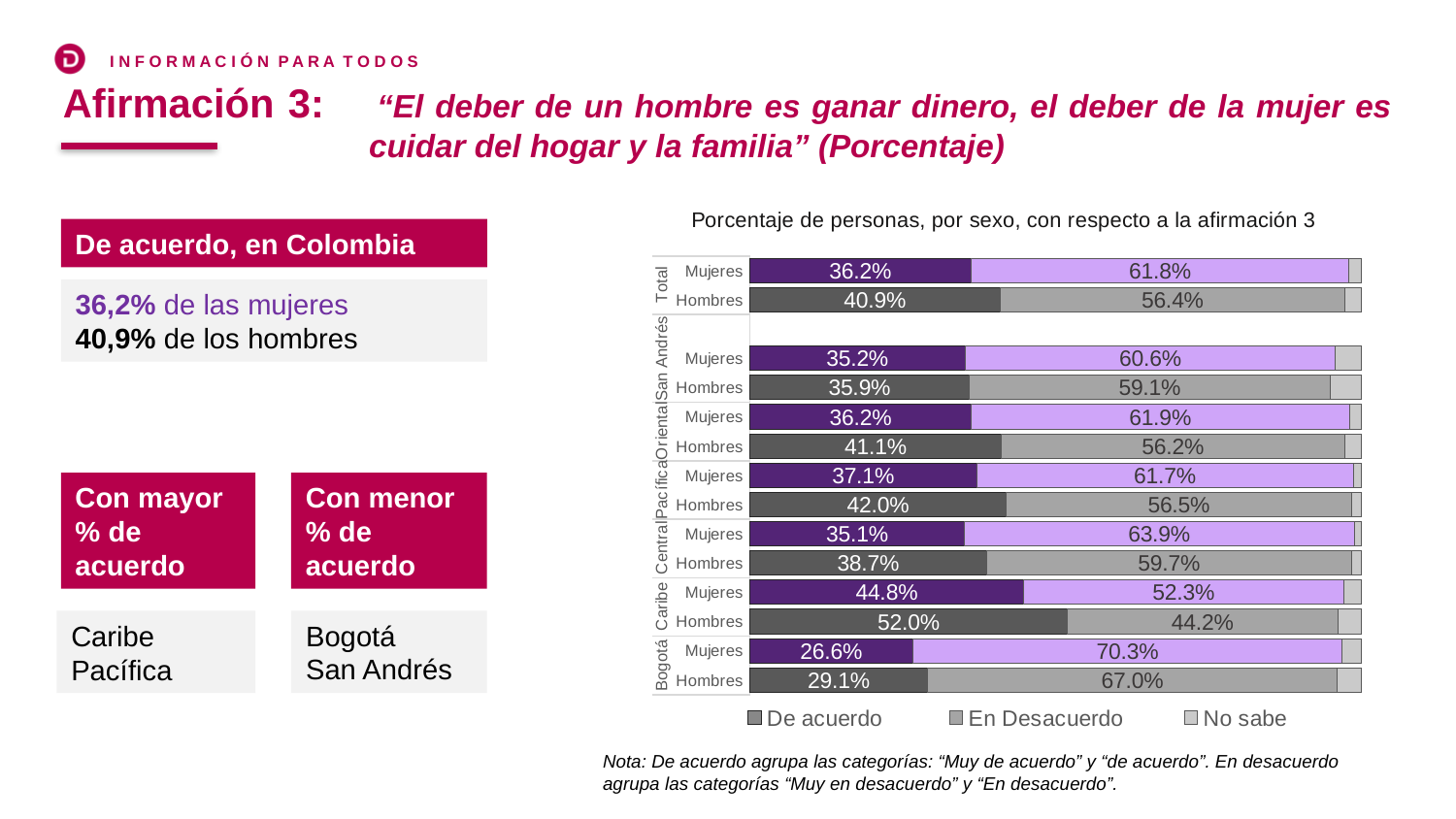

Afirmación 3: 	“El deber de un hombre es ganar dinero, el deber de la mujer es cuidar del hogar y la familia” (Porcentaje)

### Chart: Porcentaje de personas, por sexo, con respecto a la afirmación 3

| Category | De acuerdo  | En Desacuerdo | No sabe |
|---|---|---|---|
| Hombres | 0.2906491907271056 | 0.6701953114735499 | 0.039155497799344435 |
| Mujeres | 0.26599954188679664 | 0.703407033132159 | 0.030593424981044316 |
| Hombres | 0.5196193710182521 | 0.44216347903591896 | 0.0382171499458289 |
| Mujeres | 0.44812394418419543 | 0.5230764334321659 | 0.028799645994105363 |
| Hombres | 0.38699330114332553 | 0.597400818581205 | 0.015605874180723994 |
| Mujeres | 0.3505977764489413 | 0.6386015315917288 | 0.0108 |
| Hombres | 0.4196925191411587 | 0.5645920425454445 | 0.01571543831339671 |
| Mujeres | 0.37065988559333196 | 0.6169574891323807 | 0.01238260273831753 |
| Hombres | 0.4113853407127386 | 0.561903635988791 | 0.026711008853067375 |
| Mujeres | 0.3619036503659404 | 0.6192071593431732 | 0.018889204430888394 |
| Hombres | 0.35878634170651263 | 0.5909154493791455 | 0.05029811730573593 |
| Mujeres | 0.35183801903544015 | 0.6064905886337947 | 0.041671121688704967 |
|  | None | None | None |
| Hombres | 0.4094635270546283 | 0.5639554492062298 | 0.02658104242524908 |
| Mujeres | 0.36169315690512704 | 0.6184587196764539 | 0.01984810350200725 |
De acuerdo, en Colombia
36,2% de las mujeres
40,9% de los hombres
Con mayor % de acuerdo
Con menor % de acuerdo
Bogotá
San Andrés
Caribe
Pacífica
Nota: De acuerdo agrupa las categorías: “Muy de acuerdo” y “de acuerdo”. En desacuerdo agrupa las categorías “Muy en desacuerdo” y “En desacuerdo”.